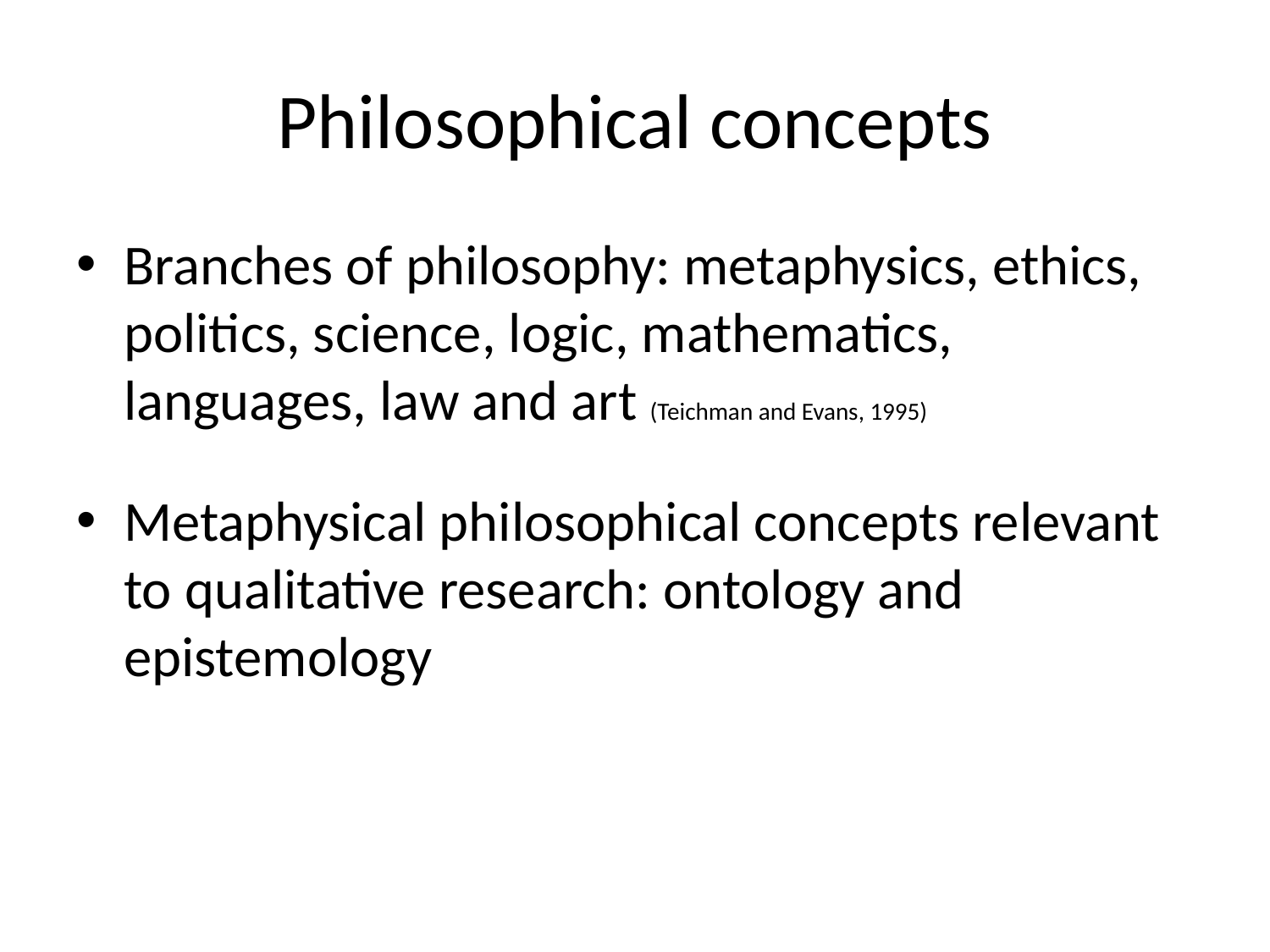

# Philosophical concepts
Branches of philosophy: metaphysics, ethics, politics, science, logic, mathematics, languages, law and art (Teichman and Evans, 1995)
Metaphysical philosophical concepts relevant to qualitative research: ontology and epistemology